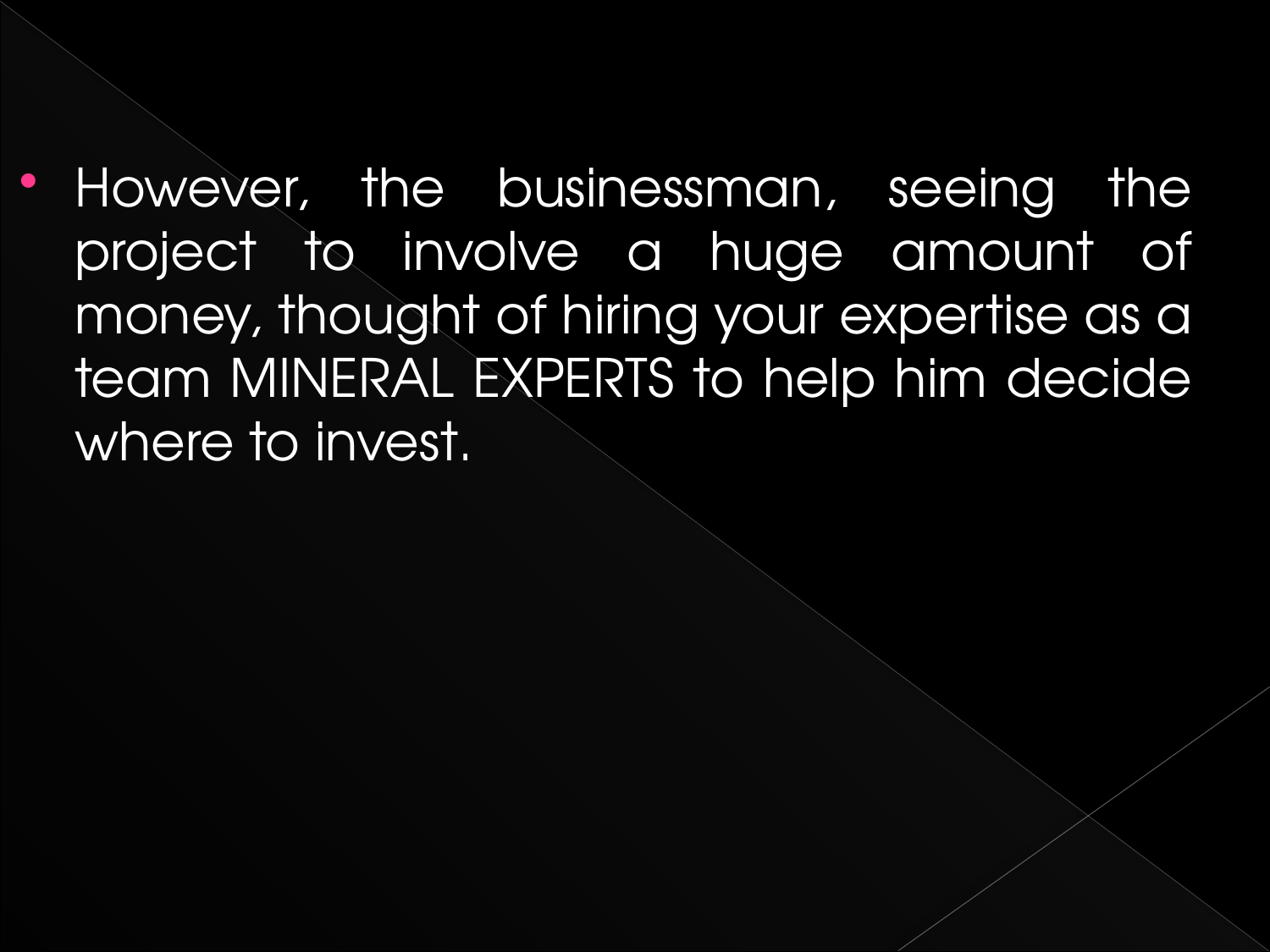

However, the businessman, seeing the project to involve a huge amount of money, thought of hiring your expertise as a team MINERAL EXPERTS to help him decide where to invest.